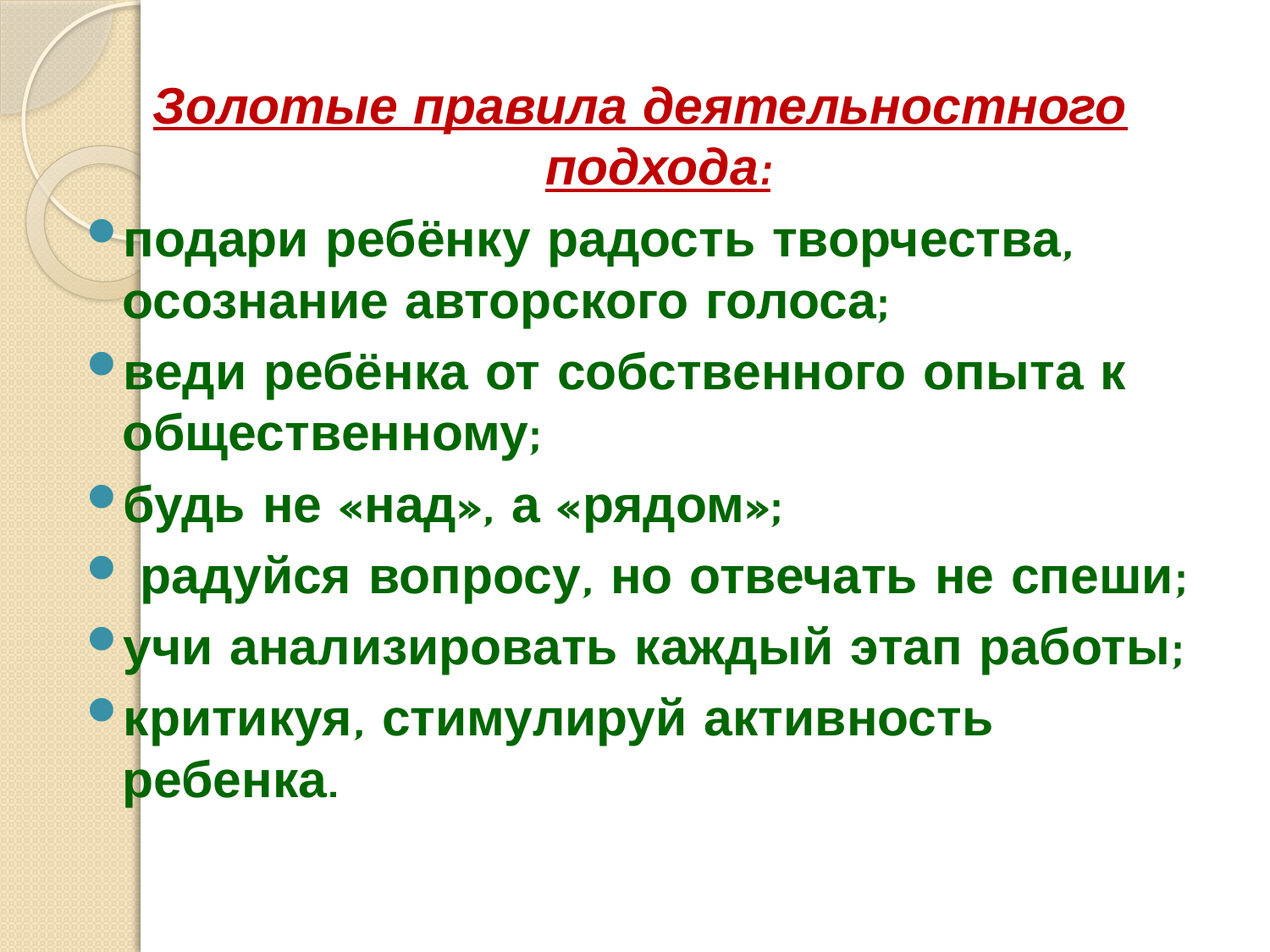

Золотые правила деятельностного подхода:
подари ребёнку радость творчества, осознание авторского голоса;
веди ребёнка от собственного опыта к общественному;
будь не «над», а «рядом»;
 радуйся вопросу, но отвечать не спеши;
учи анализировать каждый этап работы;
критикуя, стимулируй активность ребенка.